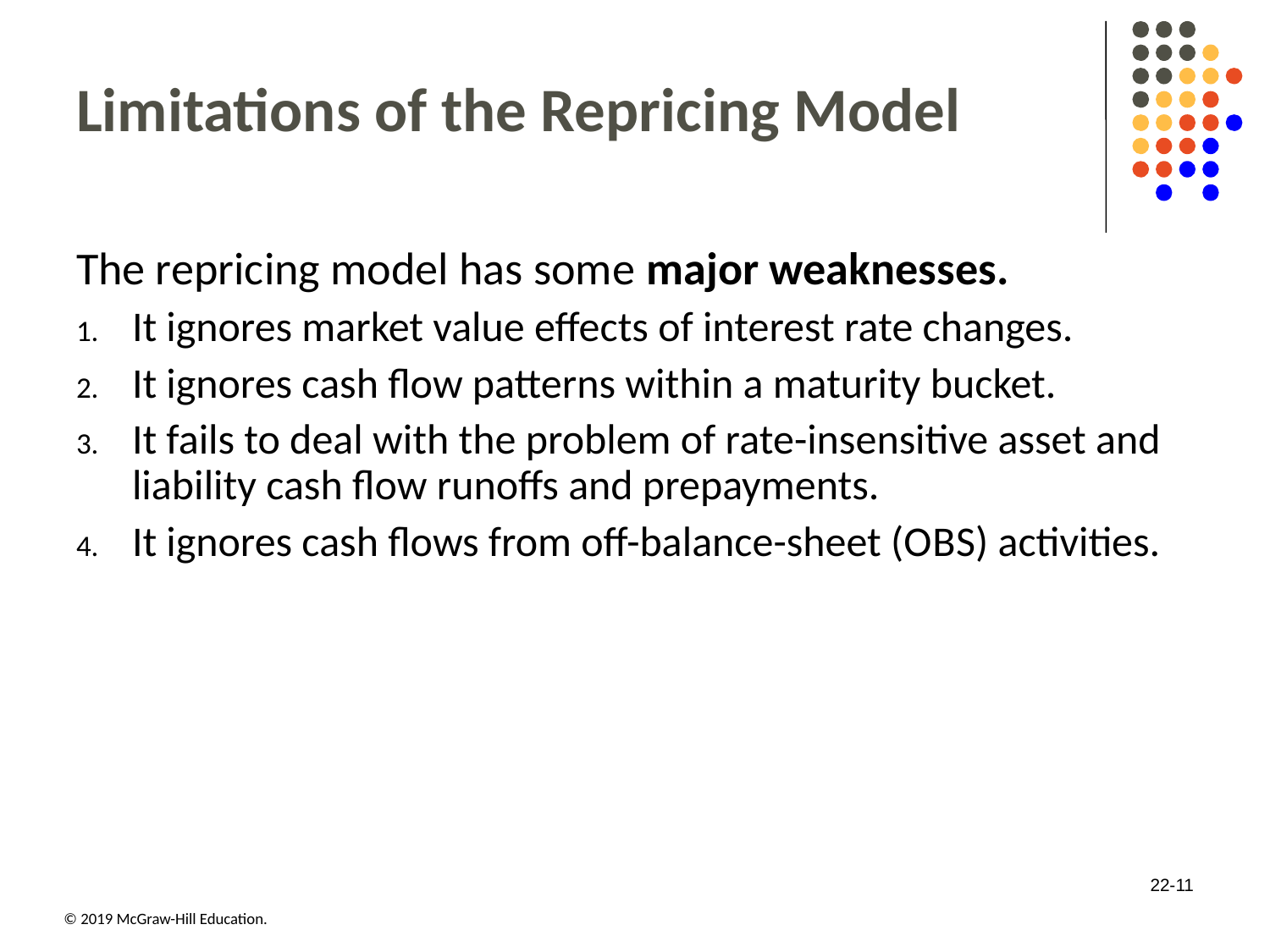

# Limitations of the Repricing Model
The repricing model has some major weaknesses.
It ignores market value effects of interest rate changes.
It ignores cash flow patterns within a maturity bucket.
It fails to deal with the problem of rate-insensitive asset and liability cash flow runoffs and prepayments.
It ignores cash flows from off-balance-sheet (O B S) activities.
22-11